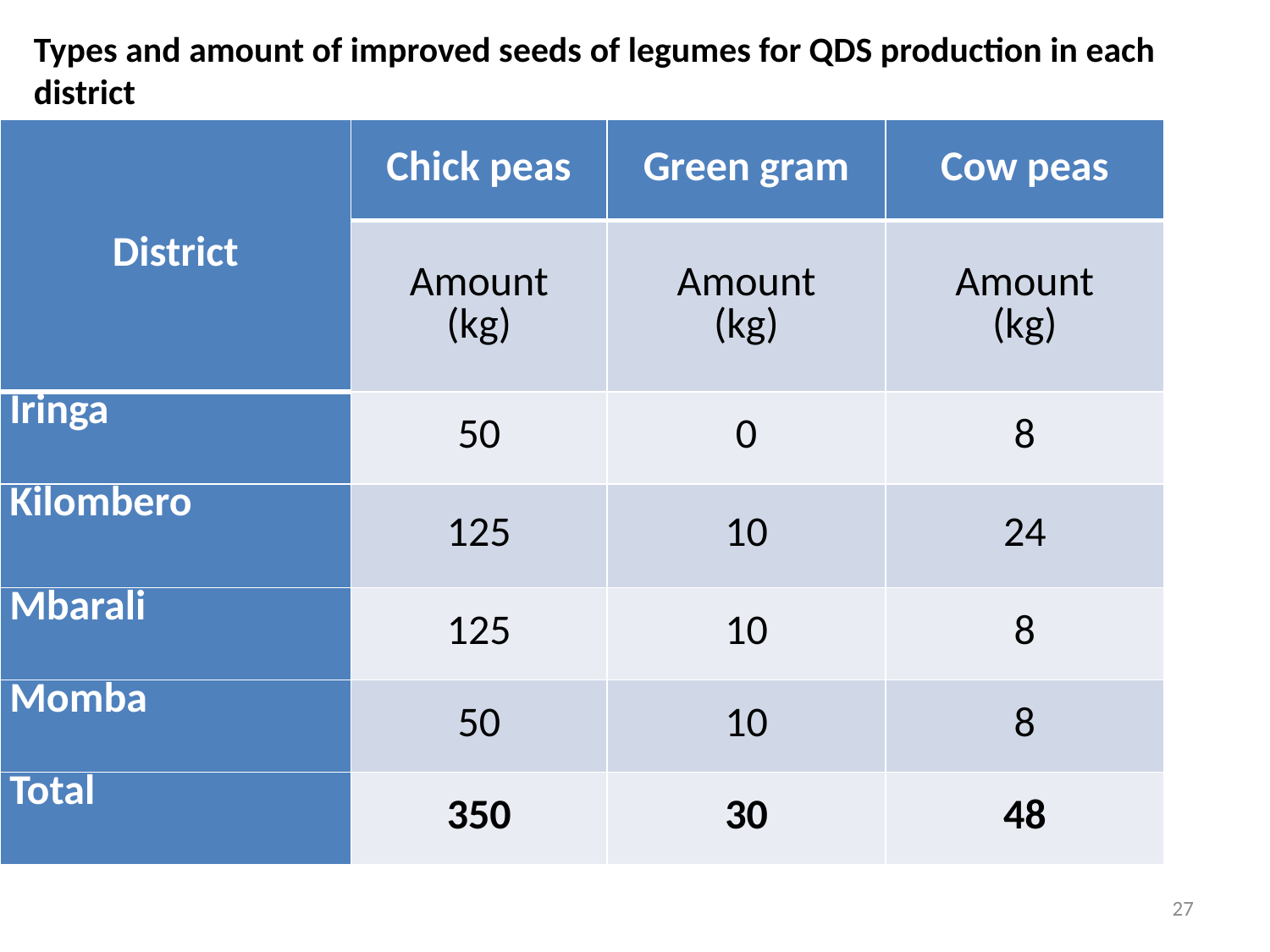

Types and amount of improved seeds of legumes for QDS production in each district
| District | Chick peas | Green gram | Cow peas |
| --- | --- | --- | --- |
|  | Amount (kg) | Amount (kg) | Amount (kg) |
| Iringa | 50 | 0 | 8 |
| Kilombero | 125 | 10 | 24 |
| Mbarali | 125 | 10 | 8 |
| Momba | 50 | 10 | 8 |
| Total | 350 | 30 | 48 |
27